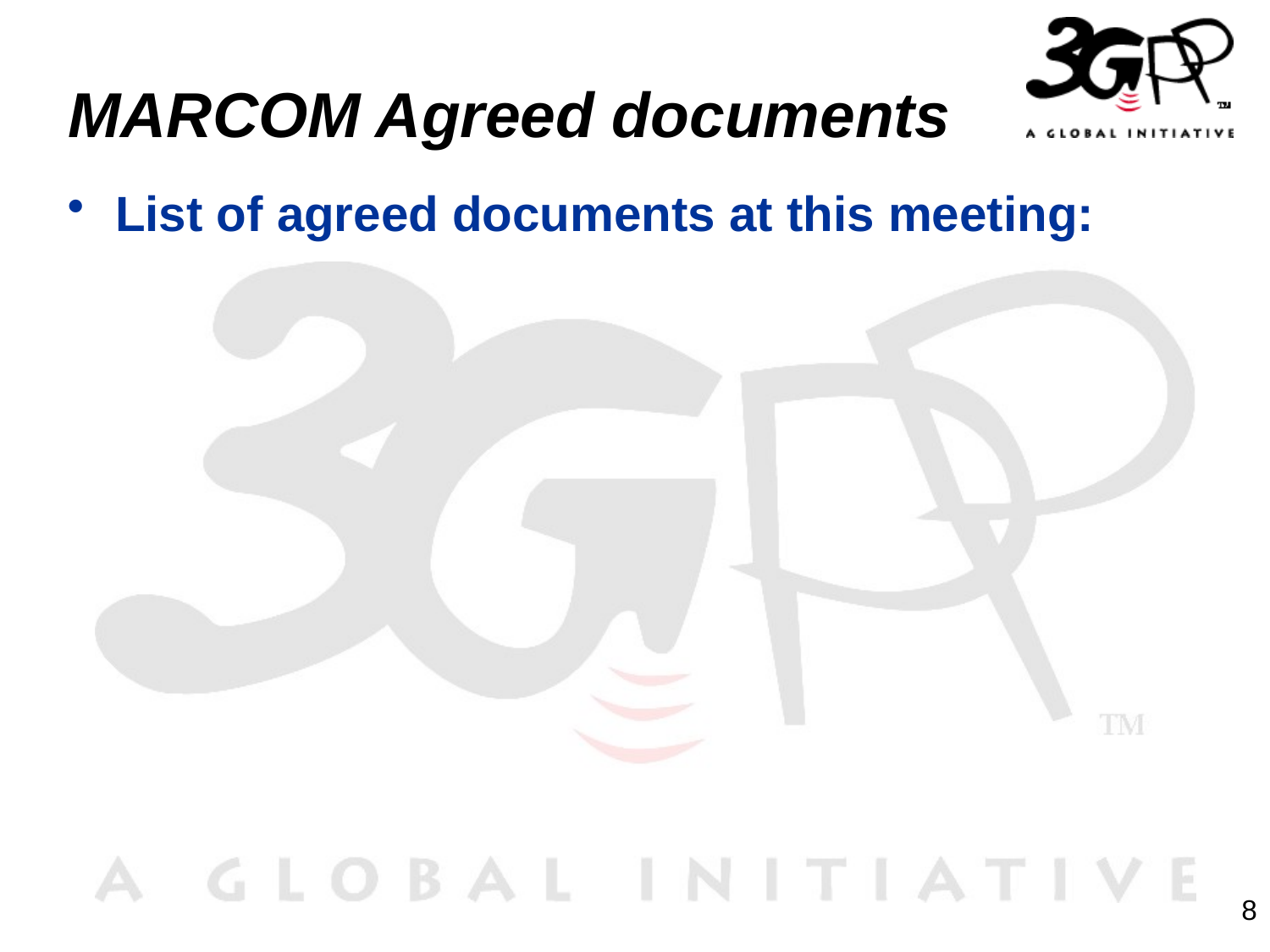

# MARCOM Agreed documents
List of agreed documents at this meeting:

8